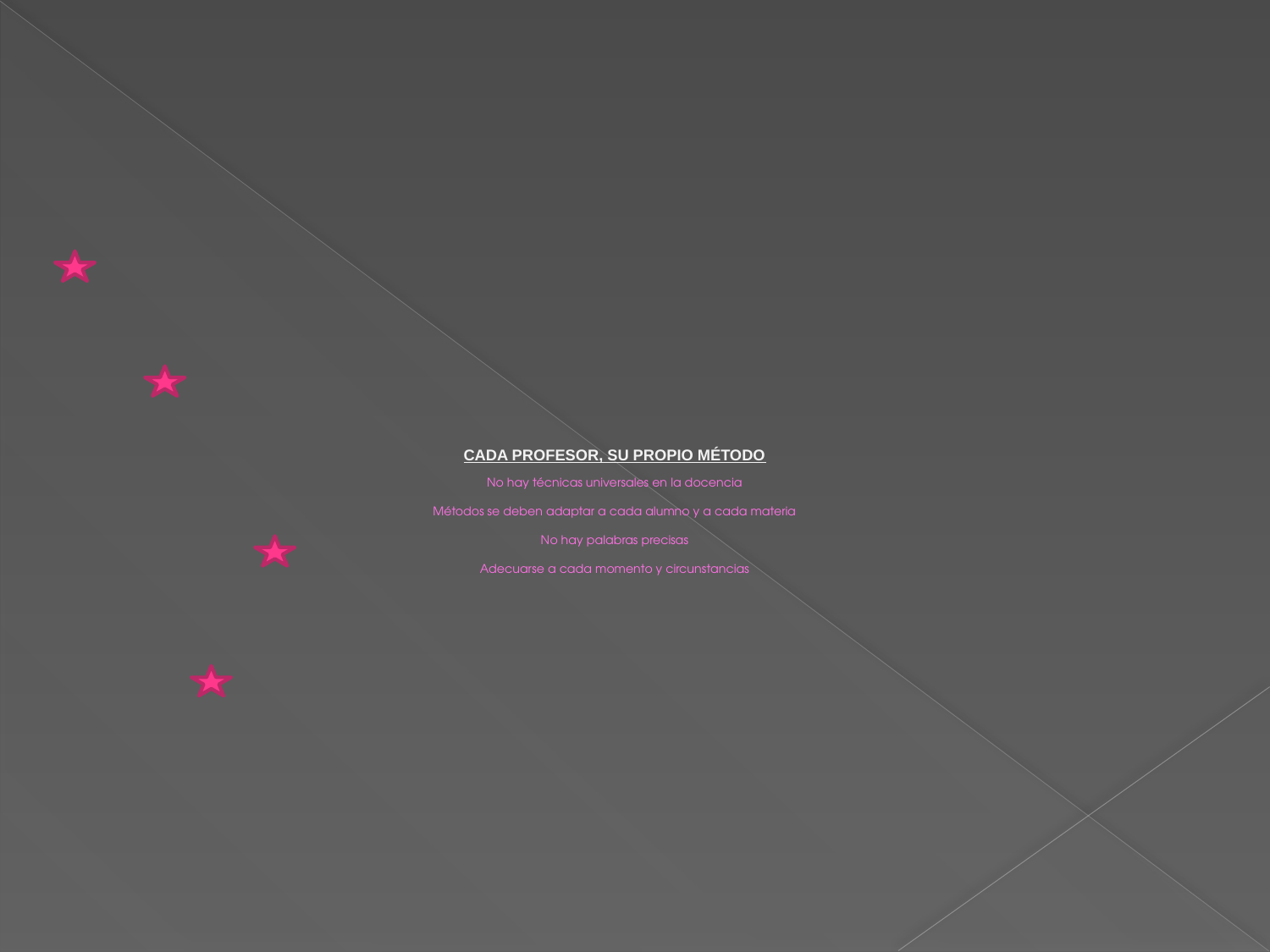

# CADA PROFESOR, SU PROPIO MÉTODO No hay técnicas universales en la docencia Métodos se deben adaptar a cada alumno y a cada materia No hay palabras precisas Adecuarse a cada momento y circunstancias